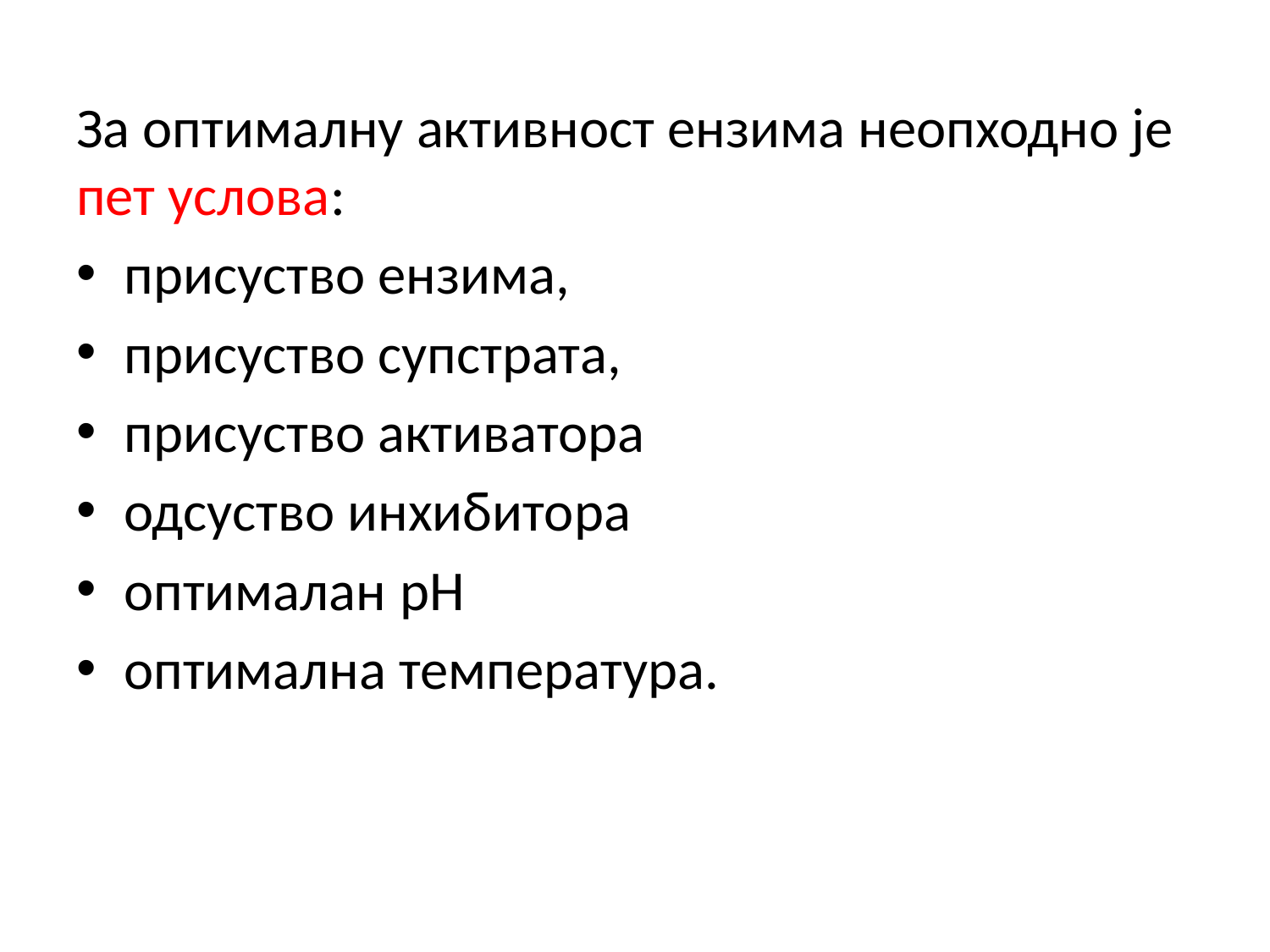

За оптималну активност ензима неопходно је пет услова:
присуство ензима,
присуство супстрата,
присуство активатора
одсуство инхибитора
оптималан pH
оптимална температура.